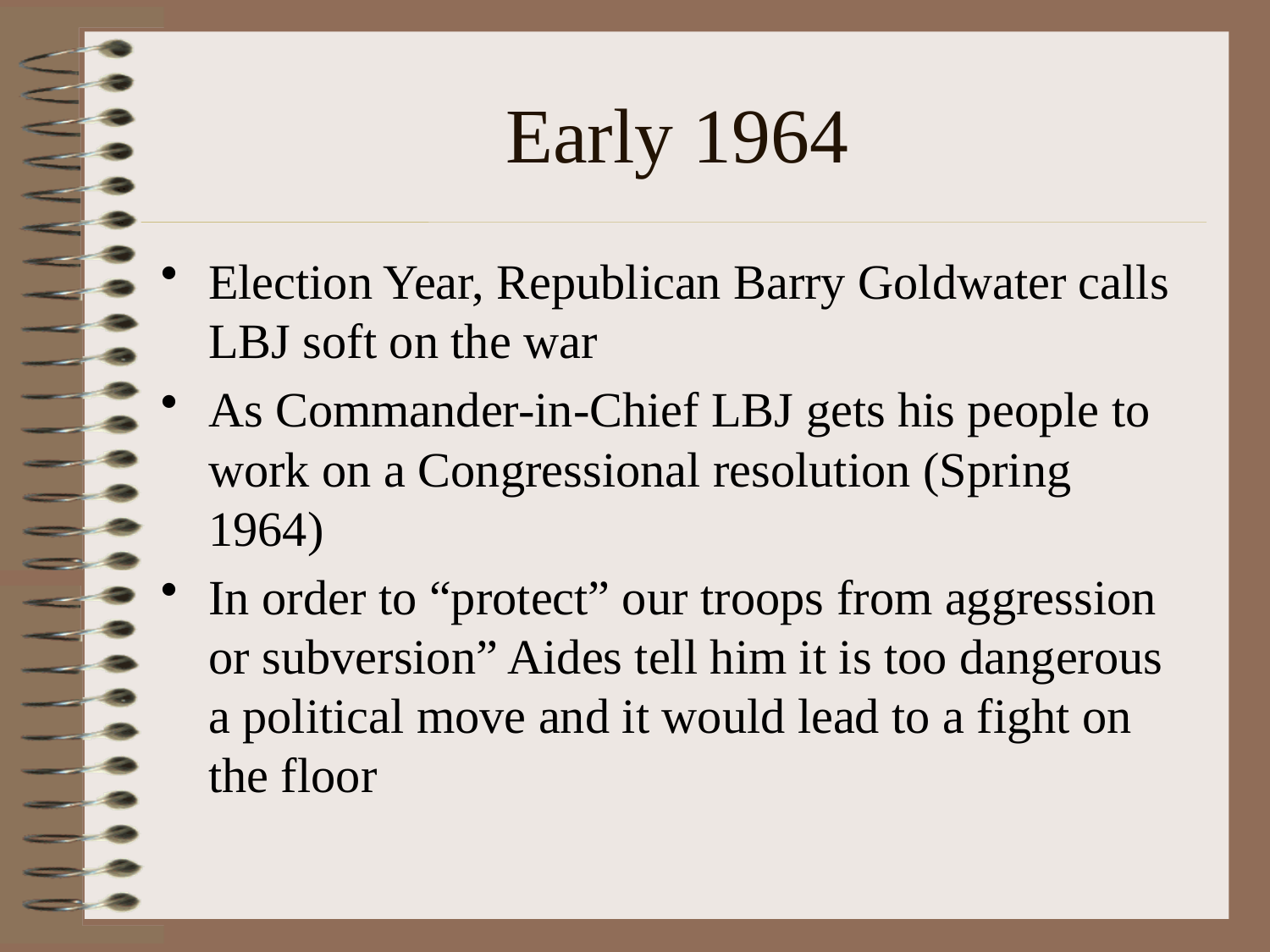

# Early 1964
Election Year, Republican Barry Goldwater calls LBJ soft on the war
As Commander-in-Chief LBJ gets his people to work on a Congressional resolution (Spring 1964)
In order to “protect” our troops from aggression or subversion” Aides tell him it is too dangerous a political move and it would lead to a fight on the floor